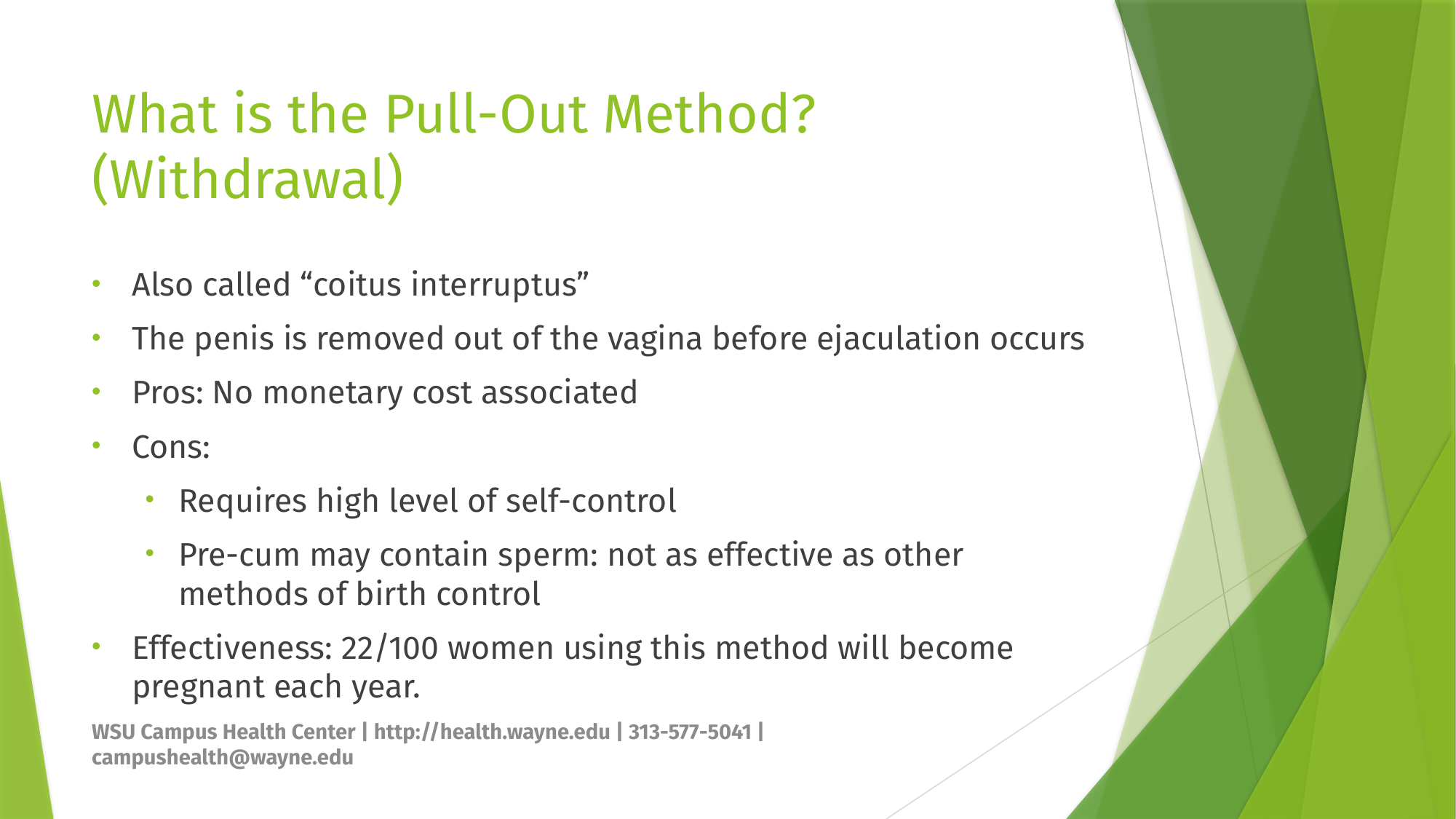

# What is the Pull-Out Method? (Withdrawal)
Also called “coitus interruptus”
The penis is removed out of the vagina before ejaculation occurs
Pros: No monetary cost associated
Cons:
Requires high level of self-control
Pre-cum may contain sperm: not as effective as other methods of birth control
Effectiveness: 22/100 women using this method will become pregnant each year.

WSU Campus Health Center | http://health.wayne.edu | 313-577-5041 | campushealth@wayne.edu